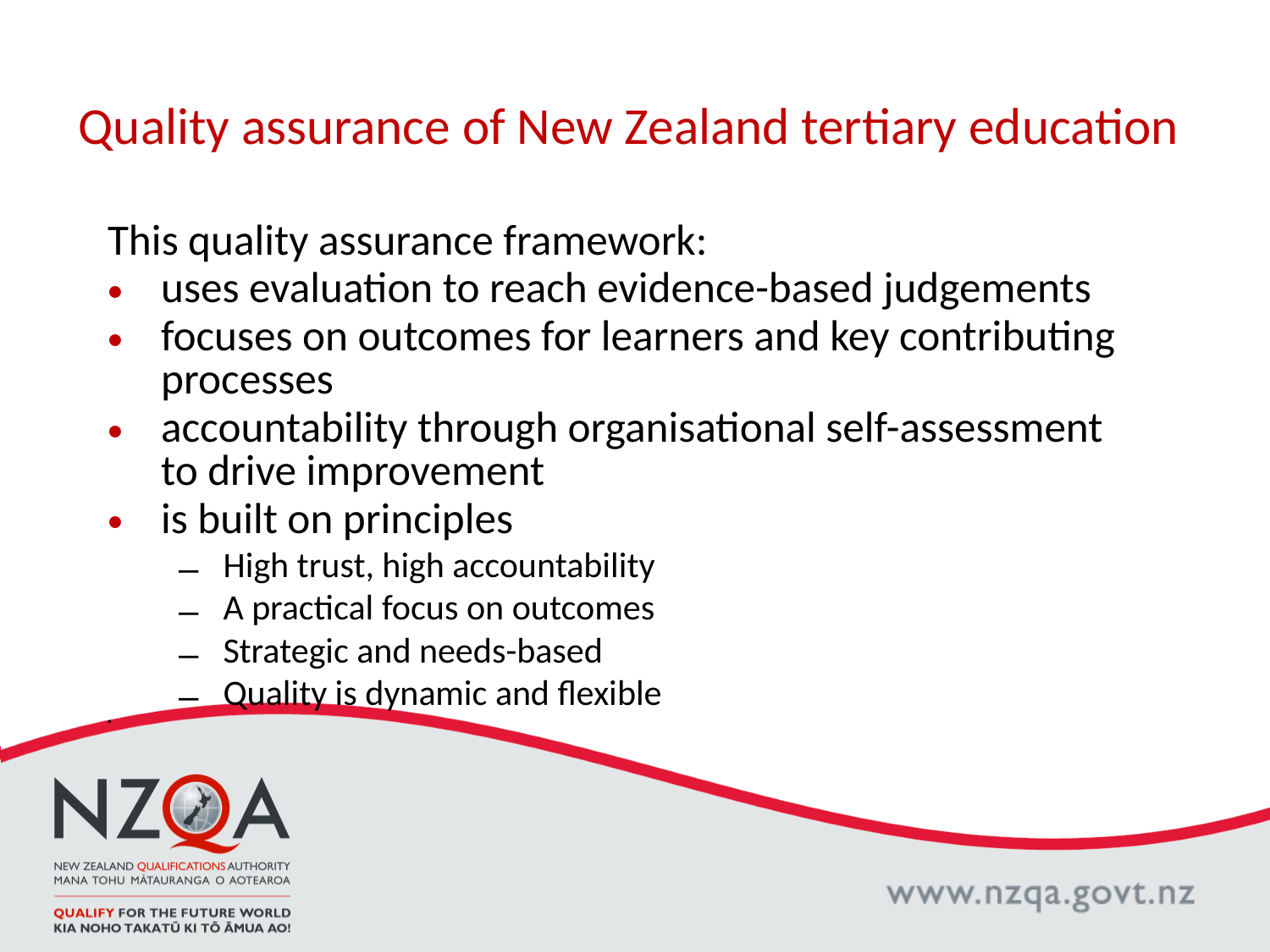

# Quality assurance of New Zealand tertiary education
This quality assurance framework:
uses evaluation to reach evidence-based judgements
focuses on outcomes for learners and key contributing processes
accountability through organisational self-assessment to drive improvement
is built on principles
High trust, high accountability
A practical focus on outcomes
Strategic and needs-based
Quality is dynamic and flexible